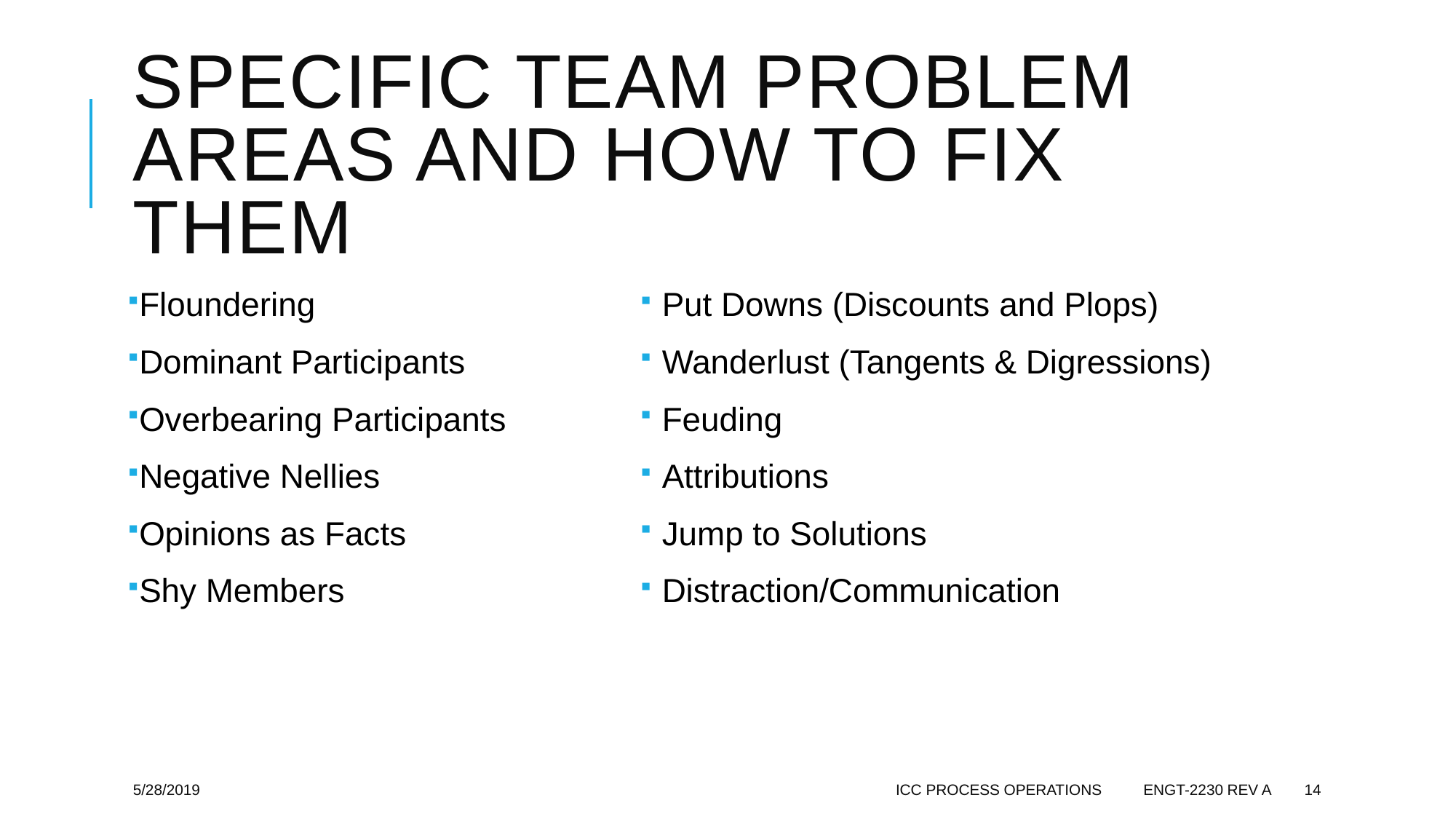

# Specific Team Problem Areas and how to fix them
Floundering
Dominant Participants
Overbearing Participants
Negative Nellies
Opinions as Facts
Shy Members

Put Downs (Discounts and Plops)
Wanderlust (Tangents & Digressions)
Feuding
Attributions
Jump to Solutions
Distraction/Communication
5/28/2019
ICC Process Operations          ENGT-2230 Rev A
14